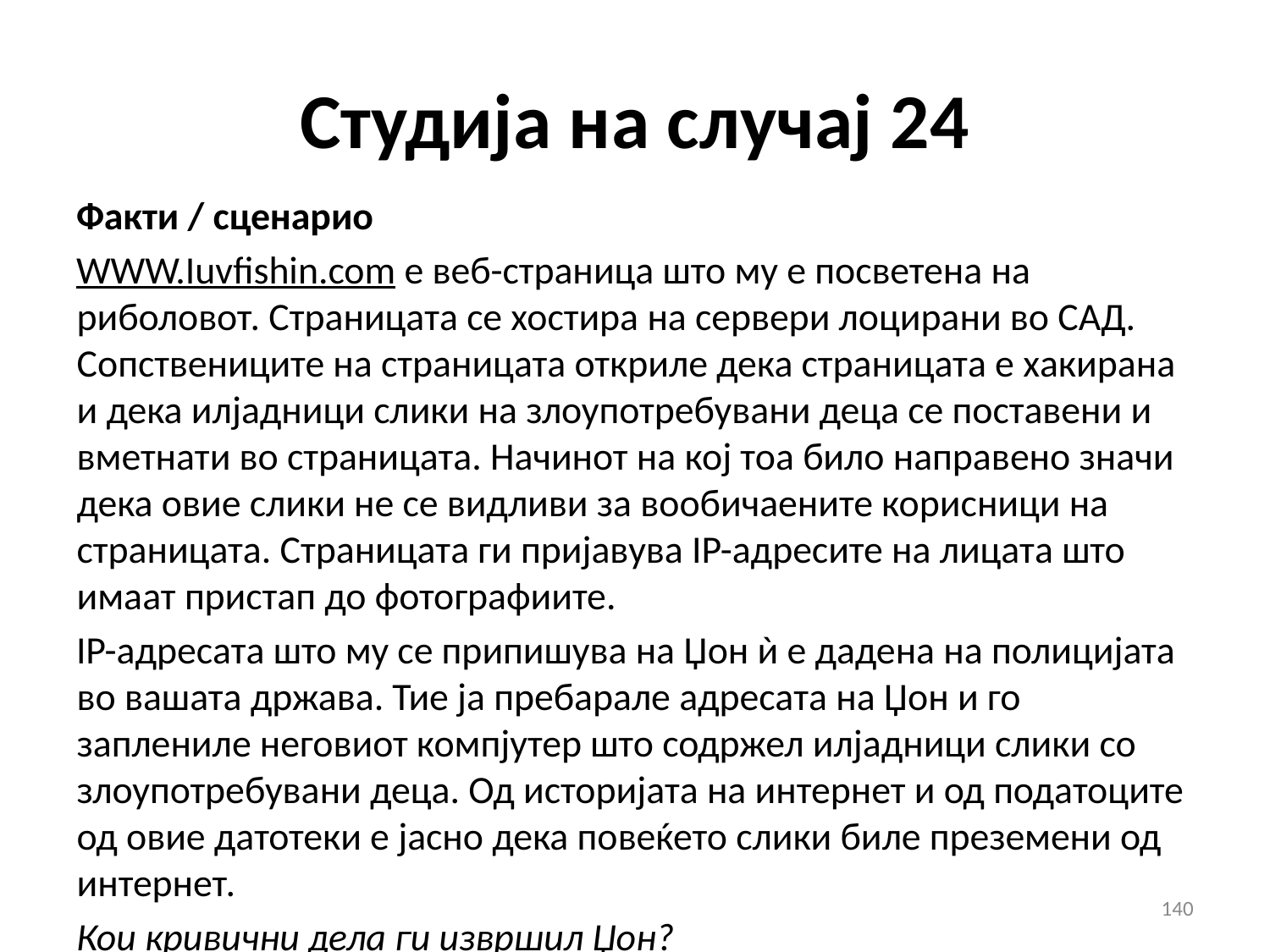

Студија на случај 24
Факти / сценарио
WWW.Iuvfishin.com е веб-страница што му е посветена на риболовот. Страницата се хостира на сервери лоцирани во САД. Сопствениците на страницата откриле дека страницата е хакирана и дека илјадници слики на злоупотребувани деца се поставени и вметнати во страницата. Начинот на кој тоа било направено значи дека овие слики не се видливи за вообичаените корисници на страницата. Страницата ги пријавува IP-адресите на лицата што имаат пристап до фотографиите.
IP-адресата што му се припишува на Џон ѝ е дадена на полицијата во вашата држава. Тие ја пребарале адресата на Џон и го заплениле неговиот компјутер што содржел илјадници слики со злоупотребувани деца. Од историјата на интернет и од податоците од овие датотеки е јасно дека повеќето слики биле преземени од интернет.
Кои кривични дела ги извршил Џон?
140